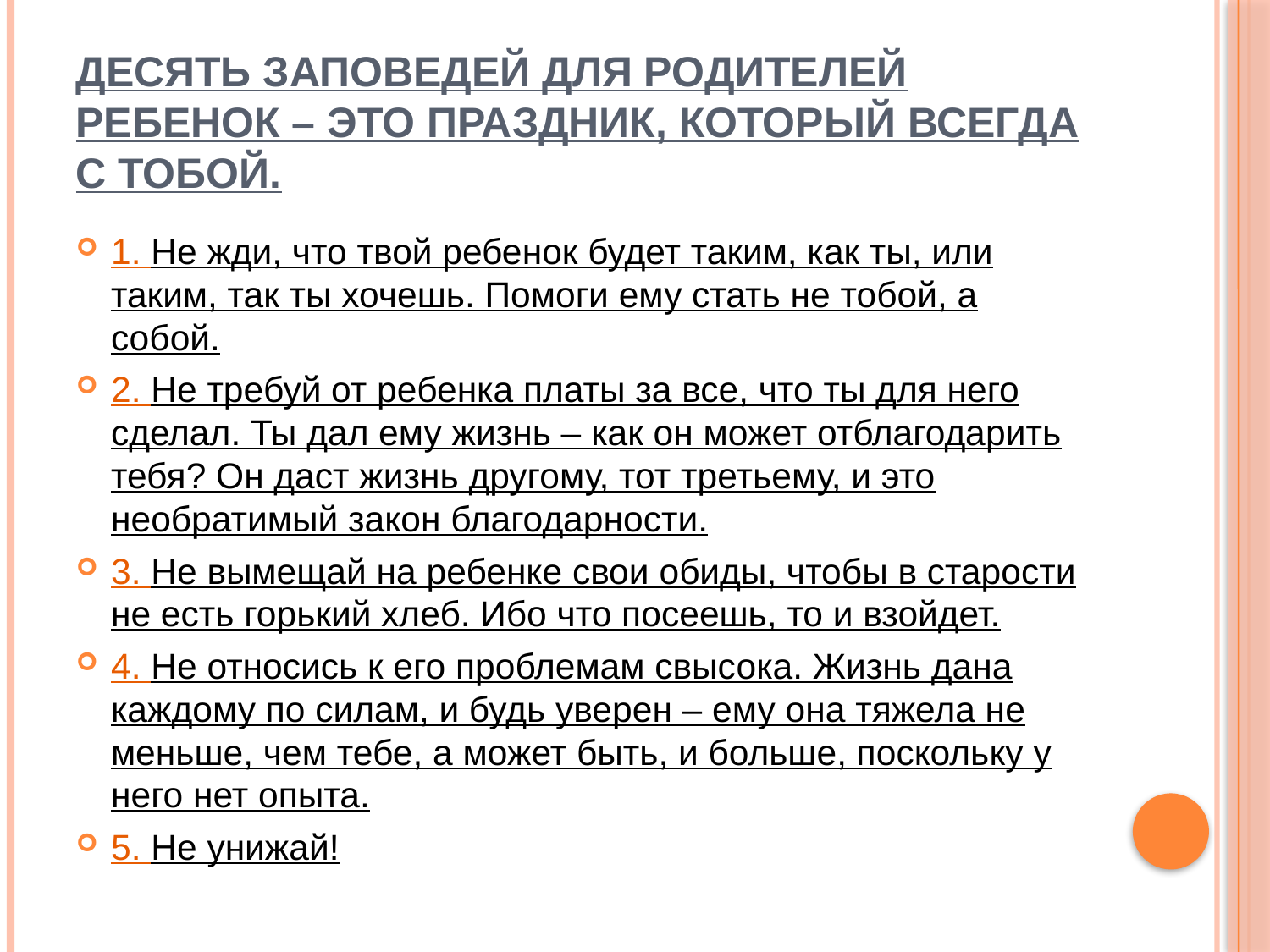

# Десять заповедей для родителей Ребенок – это праздник, который всегда с тобой.
1. Не жди, что твой ребенок будет таким, как ты, или таким, так ты хочешь. Помоги ему стать не тобой, а собой.
2. Не требуй от ребенка платы за все, что ты для него сделал. Ты дал ему жизнь – как он может отблагодарить тебя? Он даст жизнь другому, тот третьему, и это необратимый закон благодарности.
3. Не вымещай на ребенке свои обиды, чтобы в старости не есть горький хлеб. Ибо что посеешь, то и взойдет.
4. Не относись к его проблемам свысока. Жизнь дана каждому по силам, и будь уверен – ему она тяжела не меньше, чем тебе, а может быть, и больше, поскольку у него нет опыта.
5. Не унижай!